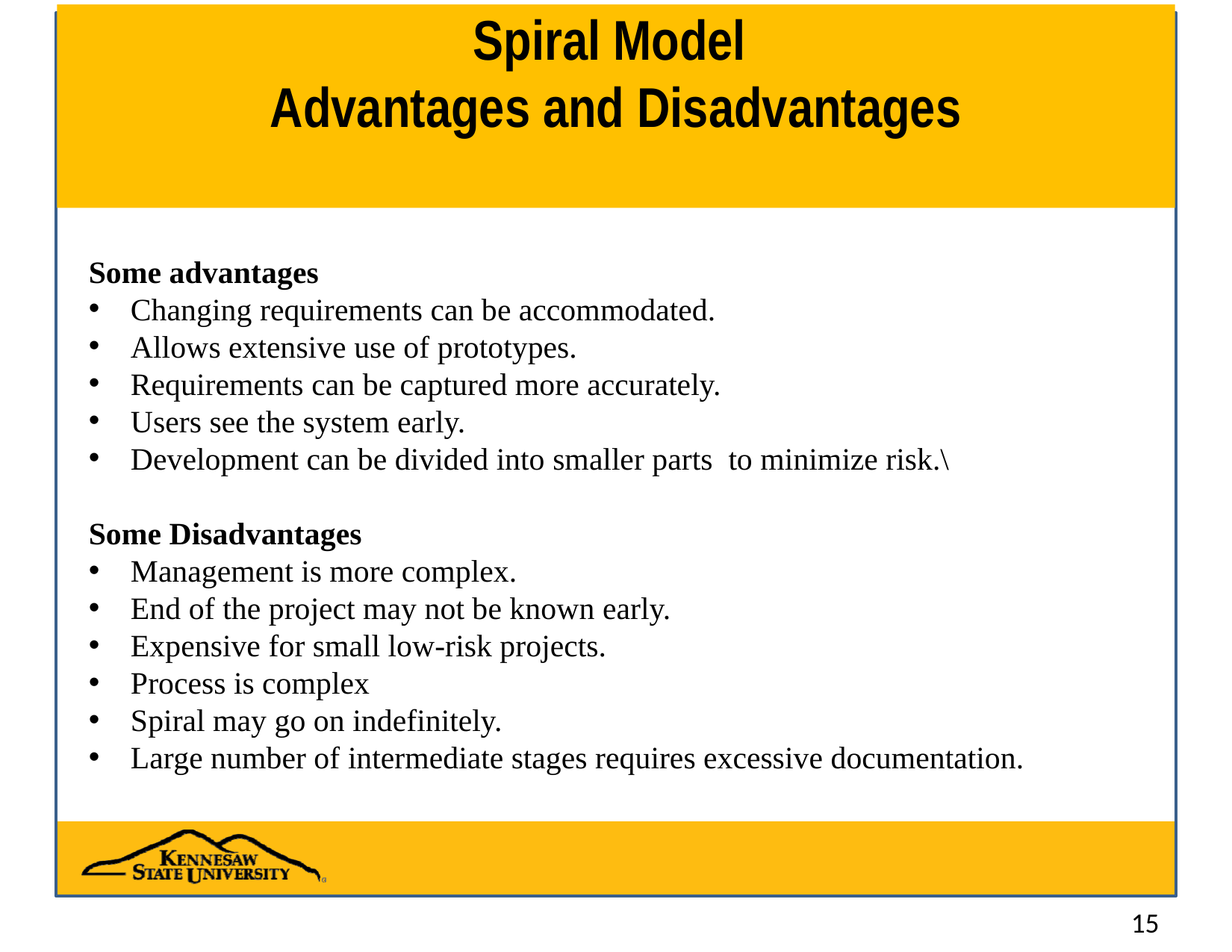

# Spiral Model Advantages and Disadvantages
Some advantages
Changing requirements can be accommodated.
Allows extensive use of prototypes.
Requirements can be captured more accurately.
Users see the system early.
Development can be divided into smaller parts  to minimize risk.\

Some Disadvantages
Management is more complex.
End of the project may not be known early.
Expensive for small low-risk projects.
Process is complex
Spiral may go on indefinitely.
Large number of intermediate stages requires excessive documentation.